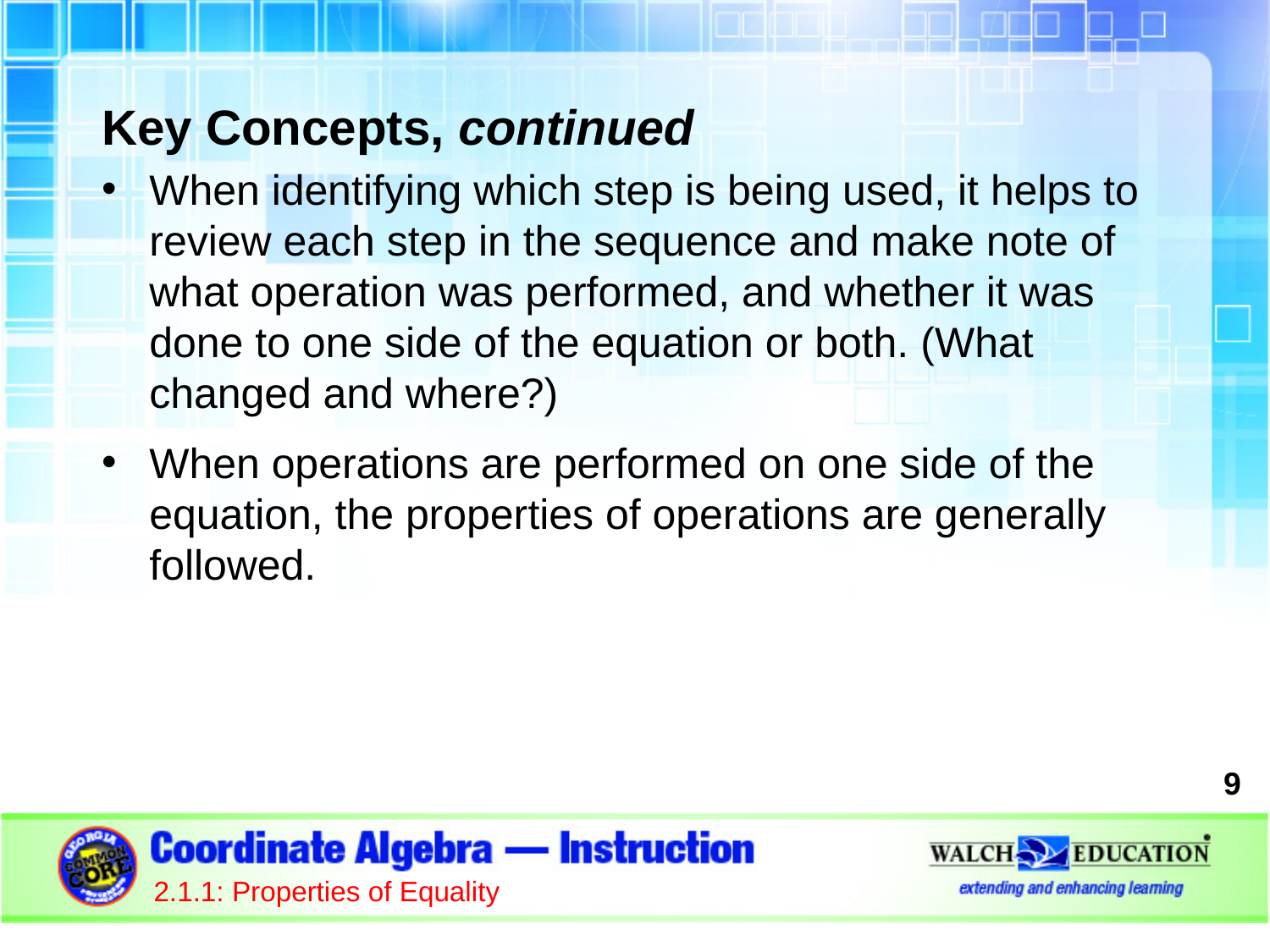

Key Concepts, continued
When identifying which step is being used, it helps to review each step in the sequence and make note of what operation was performed, and whether it was done to one side of the equation or both. (What changed and where?)
When operations are performed on one side of the equation, the properties of operations are generally followed.

9
2.1.1: Properties of Equality